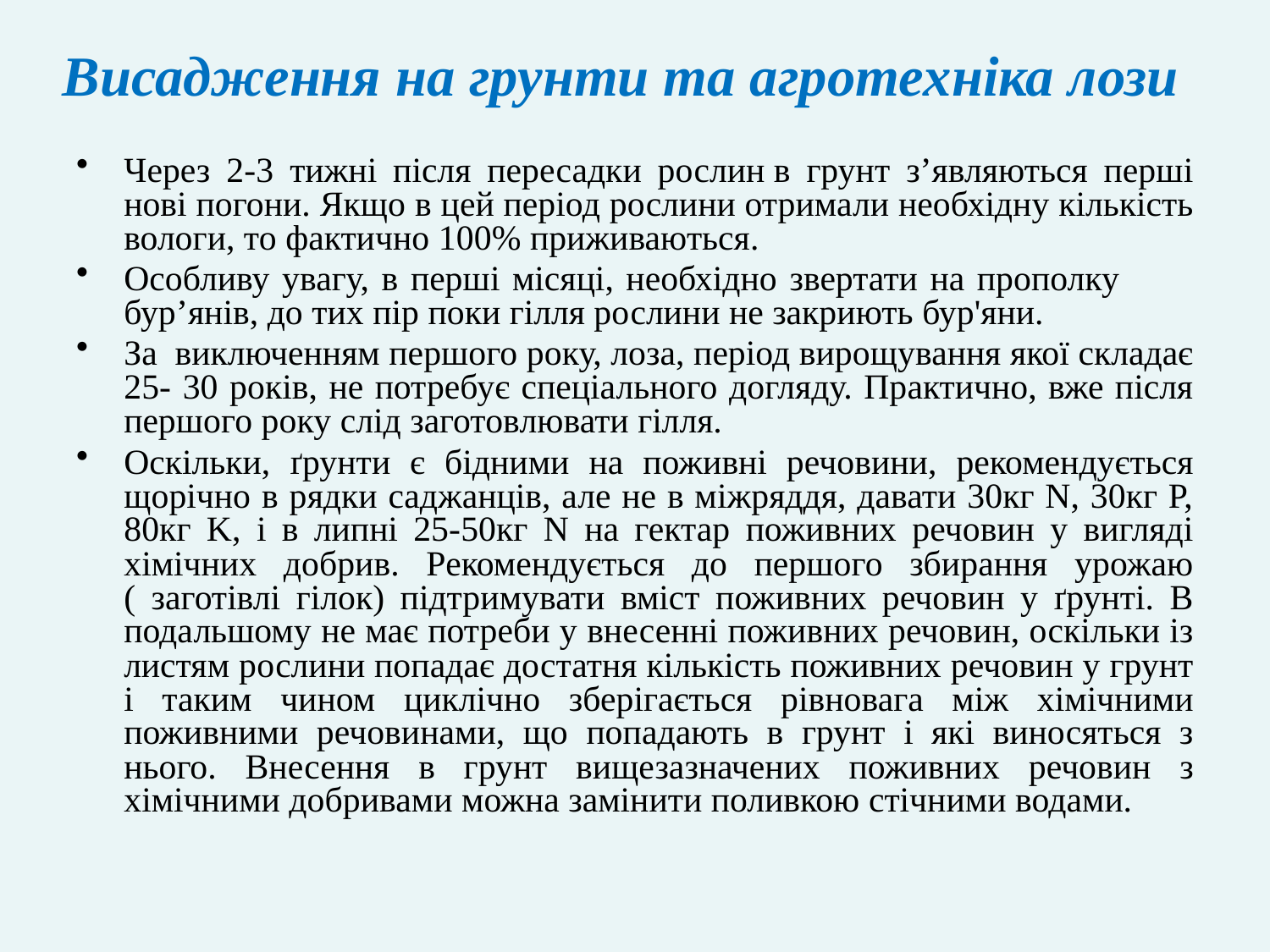

# Висадження на грунти та агротехніка лози
Через 2-3 тижні після пересадки рослин в грунт з’являються перші нові погони. Якщо в цей період рослини отримали необхідну кількість вологи, то фактично 100% приживаються.
Особливу увагу, в перші місяці, необхідно звертати на прополку       бур’янів, до тих пір поки гілля рослини не закриють бур'яни.
За  виключенням першого року, лоза, період вирощування якої складає 25- 30 років, не потребує спеціального догляду. Практично, вже після першого року слід заготовлювати гілля.
Оскільки, ґрунти є бідними на поживні речовини, рекомендується щорічно в рядки саджанців, але не в міжряддя, давати 30кг N, 30кг P, 80кг K, і в липні 25-50кг N на гектар поживних речовин у вигляді хімічних добрив. Рекомендується до першого збирання урожаю ( заготівлі гілок) підтримувати вміст поживних речовин у ґрунті. В подальшому не має потреби у внесенні поживних речовин, оскільки із листям рослини попадає достатня кількість поживних речовин у грунт і таким чином циклічно зберігається рівновага між хімічними поживними речовинами, що попадають в грунт і які виносяться з нього. Внесення в грунт вищезазначених поживних речовин з хімічними добривами можна замінити поливкою стічними водами.